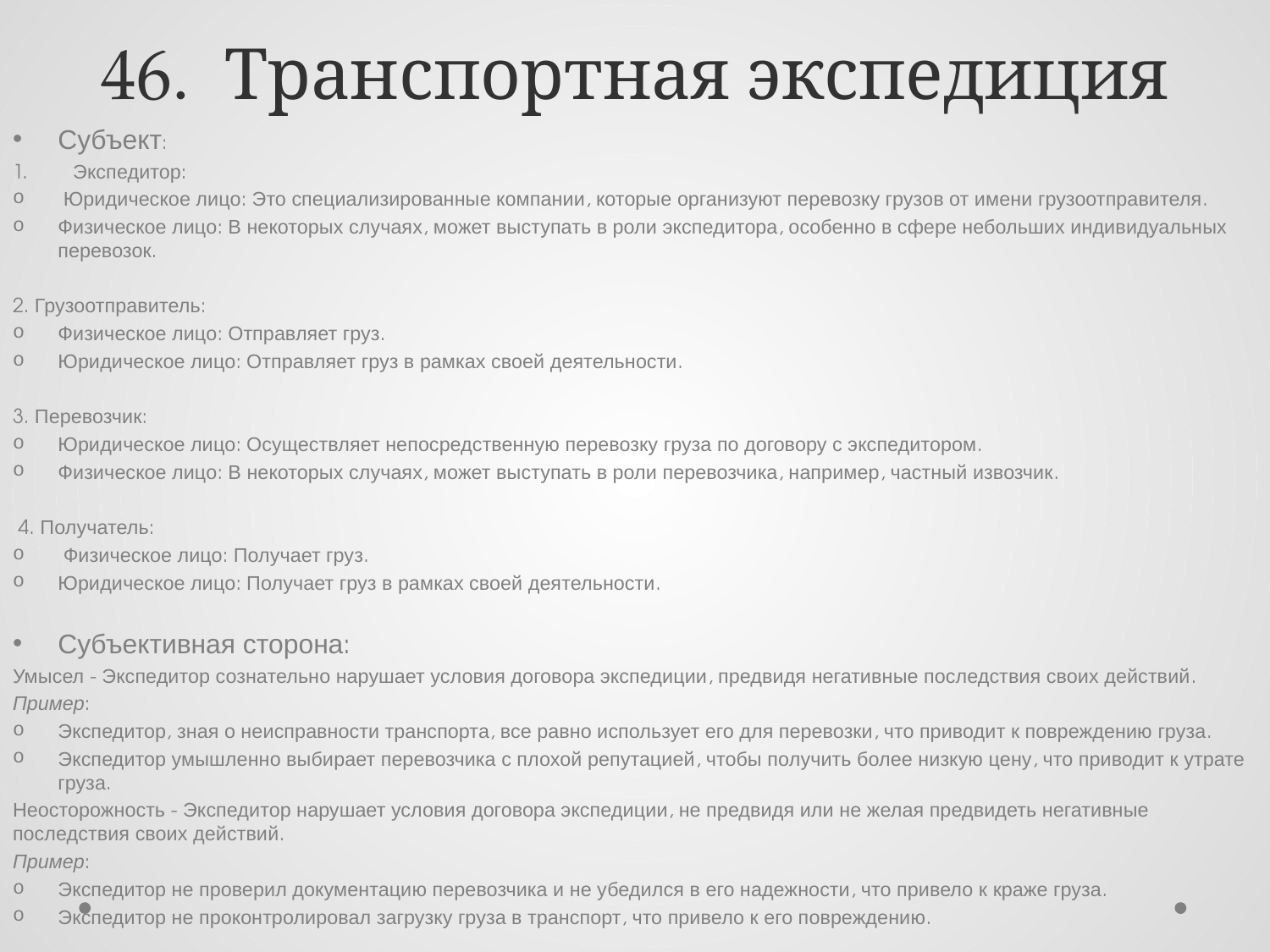

# 46.  Транспортная экспедиция
Субъект:
Экспедитор:
 Юридическое лицо: Это специализированные компании, которые организуют перевозку грузов от имени грузоотправителя.
Физическое лицо: В некоторых случаях, может выступать в роли экспедитора, особенно в сфере небольших индивидуальных перевозок.

2. Грузоотправитель:
Физическое лицо: Отправляет груз.
Юридическое лицо: Отправляет груз в рамках своей деятельности.

3. Перевозчик:
Юридическое лицо: Осуществляет непосредственную перевозку груза по договору с экспедитором.
Физическое лицо: В некоторых случаях, может выступать в роли перевозчика, например, частный извозчик.

 4. Получатель:
 Физическое лицо: Получает груз.
Юридическое лицо: Получает груз в рамках своей деятельности.

Субъективная сторона:
Умысел - Экспедитор сознательно нарушает условия договора экспедиции, предвидя негативные последствия своих действий.
Пример:
Экспедитор, зная о неисправности транспорта, все равно использует его для перевозки, что приводит к повреждению груза.
Экспедитор умышленно выбирает перевозчика с плохой репутацией, чтобы получить более низкую цену, что приводит к утрате груза.
Неосторожность - Экспедитор нарушает условия договора экспедиции, не предвидя или не желая предвидеть негативные последствия своих действий.
Пример:
Экспедитор не проверил документацию перевозчика и не убедился в его надежности, что привело к краже груза.
Экспедитор не проконтролировал загрузку груза в транспорт, что привело к его повреждению.